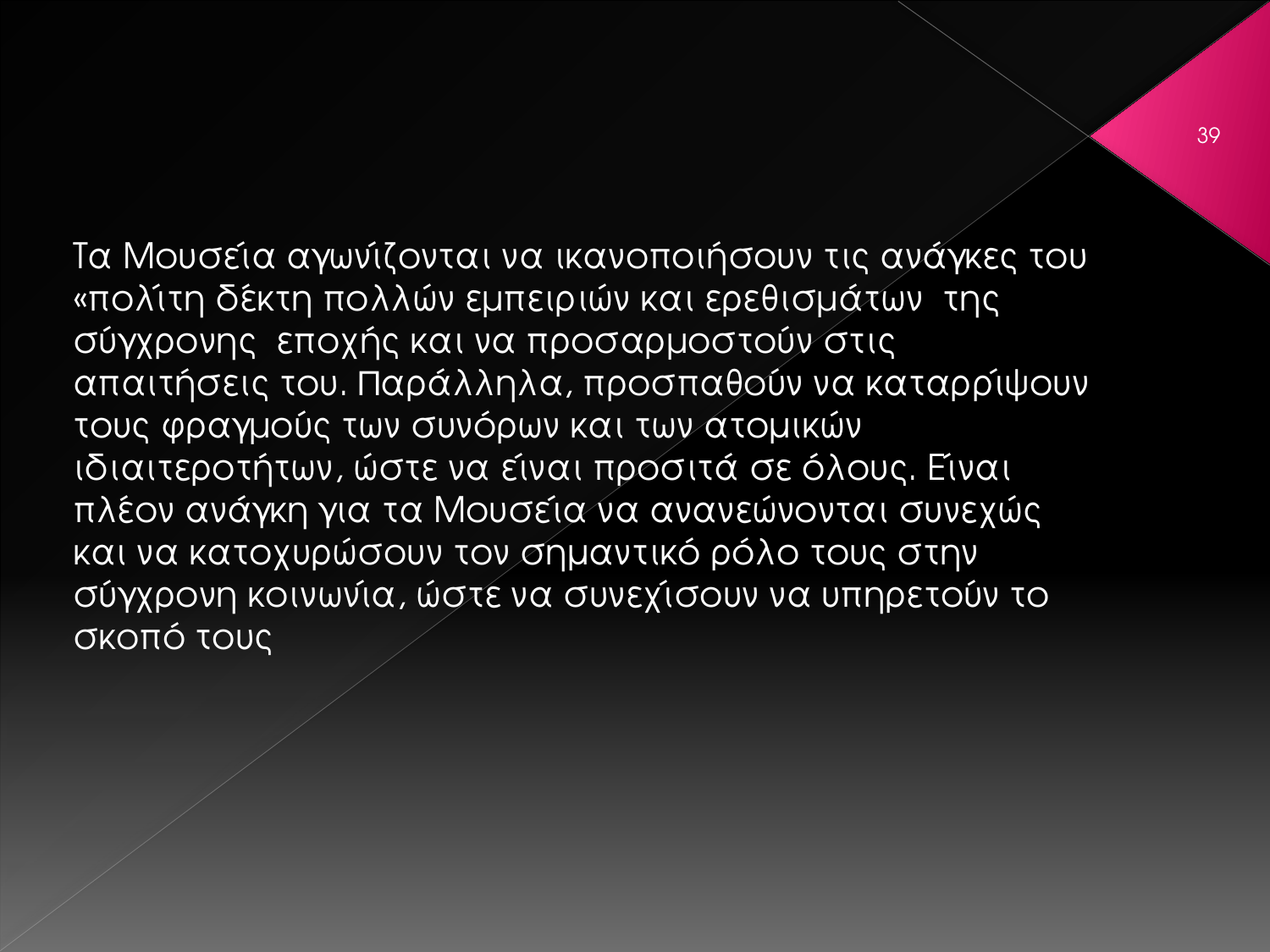

#
39
Τα Μουσεία αγωνίζονται να ικανοποιήσουν τις ανάγκες του «πολίτη δέκτη πολλών εμπειριών και ερεθισμάτων  της σύγχρονης  εποχής και να προσαρμοστούν στις απαιτήσεις του. Παράλληλα, προσπαθούν να καταρρίψουν τους φραγμούς των συνόρων και των ατοµικών ιδιαιτεροτήτων, ώστε να είναι προσιτά σε όλους. Είναι πλέον ανάγκη για τα Μουσεία να ανανεώνονται συνεχώς και να κατοχυρώσουν τον σηµαντικό ρόλο τους στην σύγχρονη κοινωνία, ώστε να συνεχίσουν να υπηρετούν το σκοπό τους